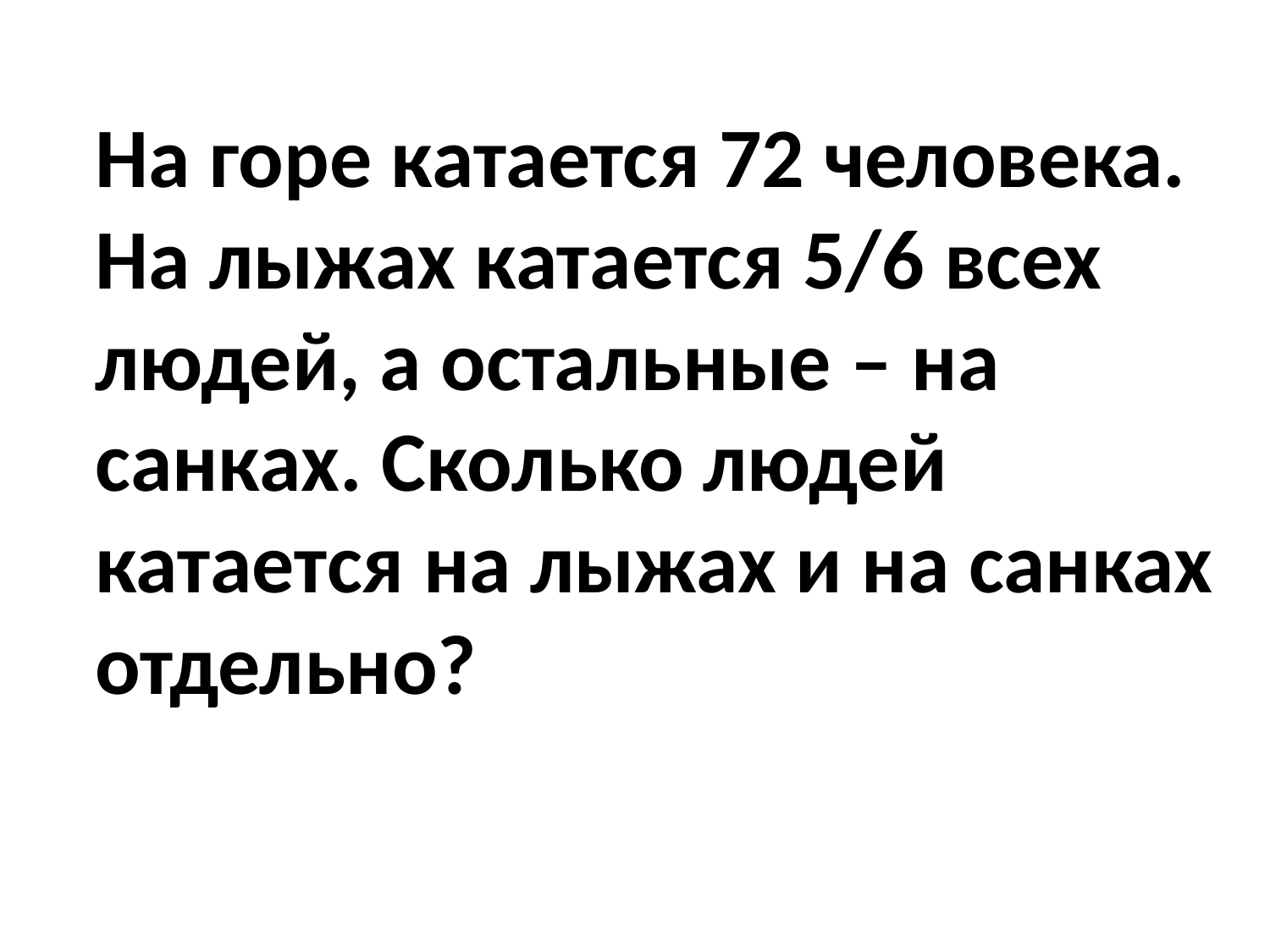

#
	На горе катается 72 человека. На лыжах катается 5/6 всех людей, а остальные – на санках. Сколько людей катается на лыжах и на санках отдельно?